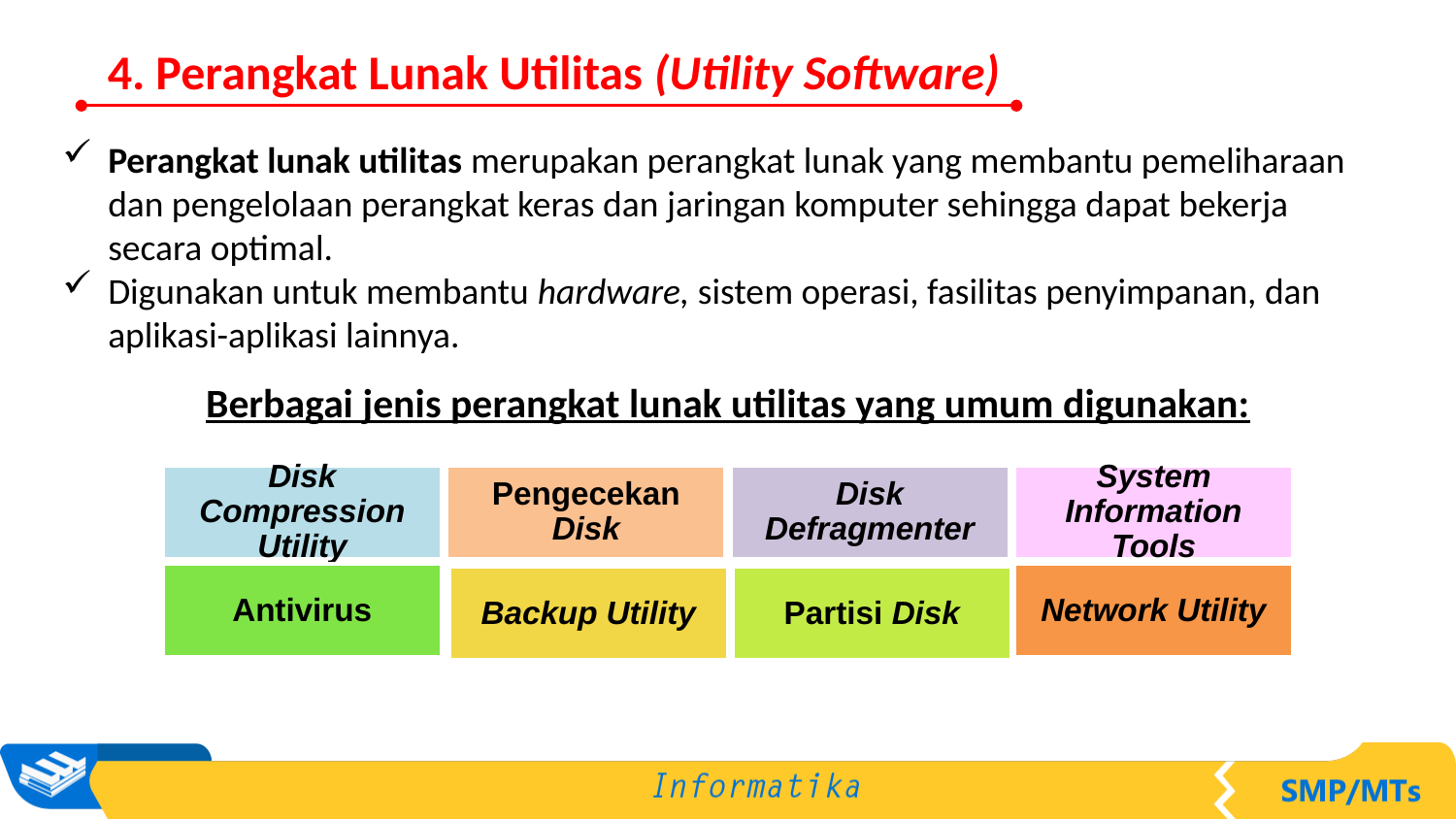

4. Perangkat Lunak Utilitas (Utility Software)
Perangkat lunak utilitas merupakan perangkat lunak yang membantu pemeliharaan dan pengelolaan perangkat keras dan jaringan komputer sehingga dapat bekerja secara optimal.
Digunakan untuk membantu hardware, sistem operasi, fasilitas penyimpanan, dan aplikasi-aplikasi lainnya.
Berbagai jenis perangkat lunak utilitas yang umum digunakan:
Disk Compression Utility
Pengecekan Disk
Disk Defragmenter
System Information Tools
Antivirus
Partisi Disk
Backup Utility
Network Utility